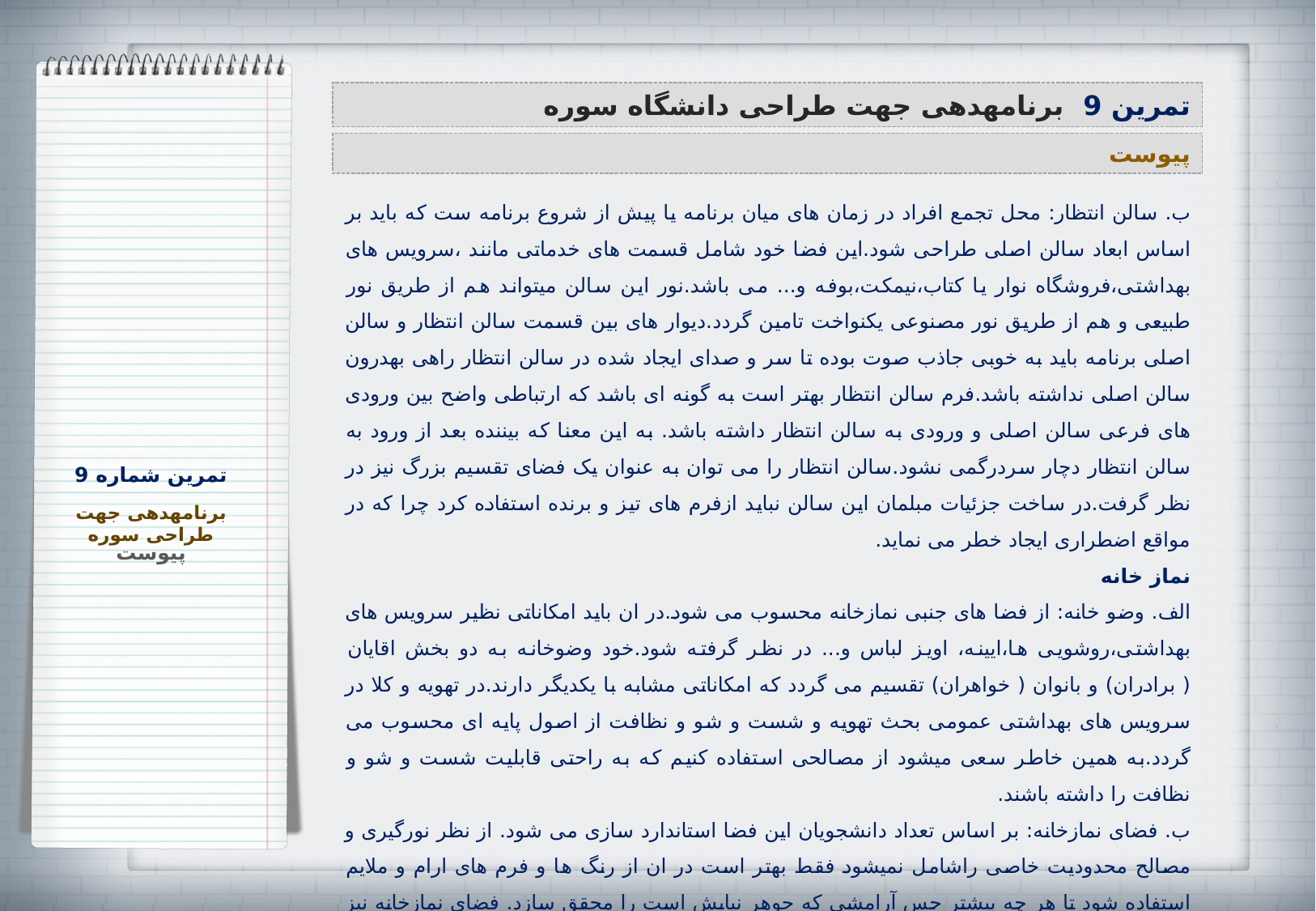

تمرین 9  برنامه‏دهی جهت طراحی دانشگاه سوره
پیوست
ب. سالن انتظار: محل تجمع افراد در زمان های میان برنامه یا پیش از شروع برنامه ست که باید بر اساس ابعاد سالن اصلی طراحی شود.این فضا خود شامل قسمت های خدماتی مانند ،سرویس های بهداشتی،فروشگاه نوار یا کتاب،نیمکت،بوفه و... می باشد.نور این سالن میتواند هم از طریق نور طبیعی و هم از طریق نور مصنوعی یکنواخت تامین گردد.دیوار های بین قسمت سالن انتظار و سالن اصلی برنامه باید به خوبی جاذب صوت بوده تا سر و صدای ایجاد شده در سالن انتظار راهی بهدرون سالن اصلی نداشته باشد.فرم سالن انتظار بهتر است به گونه ای باشد که ارتباطی واضح بین ورودی های فرعی سالن اصلی و ورودی به سالن انتظار داشته باشد. به این معنا که بیننده بعد از ورود به سالن انتظار دچار سردرگمی نشود.سالن انتظار را می توان به عنوان یک فضای تقسیم بزرگ نیز در نظر گرفت.در ساخت جزئیات مبلمان این سالن نباید ازفرم های تیز و برنده استفاده کرد چرا که در مواقع اضطراری ایجاد خطر می نماید.
نماز خانه
الف. وضو خانه: از فضا های جنبی نمازخانه محسوب می شود.در ان باید امکاناتی نظیر سرویس های بهداشتی،روشویی ها،ایینه، اویز لباس و... در نظر گرفته شود.خود وضوخانه به دو بخش اقایان ( برادران) و بانوان ( خواهران) تقسیم می گردد که امکاناتی مشابه با یکدیگر دارند.در تهویه و کلا در سرویس های بهداشتی عمومی بحث تهویه و شست و شو و نظافت از اصول پایه ای محسوب می گردد.به همین خاطر سعی میشود از مصالحی استفاده کنیم که به راحتی قابلیت شست و شو و نظافت را داشته باشند.
ب. فضای نمازخانه: بر اساس تعداد دانشجویان این فضا استاندارد سازی می شود. از نظر نورگیری و مصالح محدودیت خاصی راشامل نمیشود فقط بهتر است در ان از رنگ ها و فرم های ارام و ملایم استفاده شود تا هر چه بیشتر حس آرامشی که جوهر نیایش است را محقق سازد. فضای نمازخانه نیز خود به دو قسمت خواهران و برادران تقسیم میشود.ممکن است این جداسازی با کمک پارتیشن یا پردا بوده که در مواقع لزوم بتوان فضایی یکپاچه در اختیار داشت.
تمرین شماره 9
برنامه‏دهی جهت طراحی سوره
پیوست